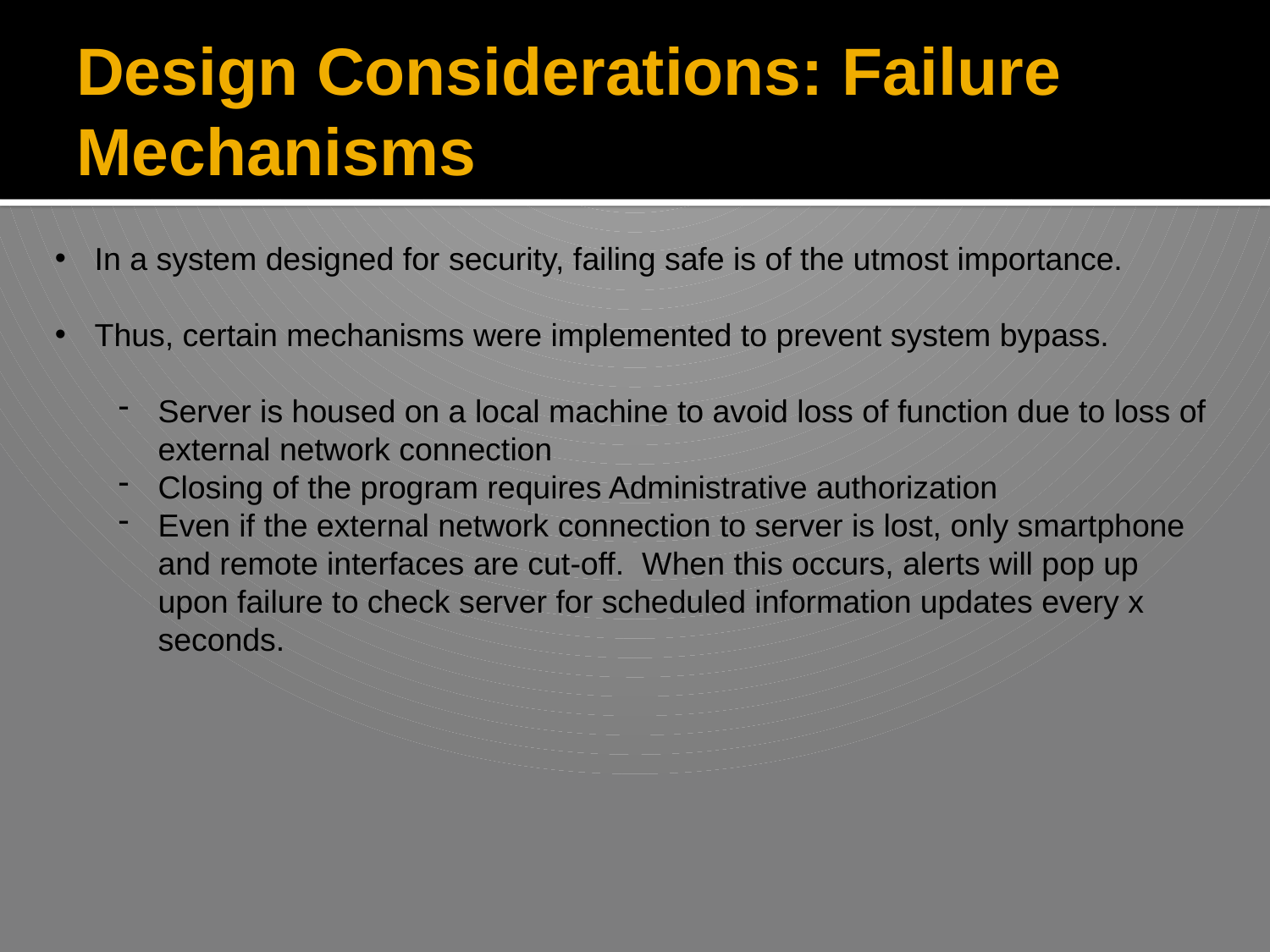

# Design Considerations: Failure Mechanisms
In a system designed for security, failing safe is of the utmost importance.

Thus, certain mechanisms were implemented to prevent system bypass.

Server is housed on a local machine to avoid loss of function due to loss of external network connection
Closing of the program requires Administrative authorization
Even if the external network connection to server is lost, only smartphone and remote interfaces are cut-off.  When this occurs, alerts will pop up upon failure to check server for scheduled information updates every x seconds.